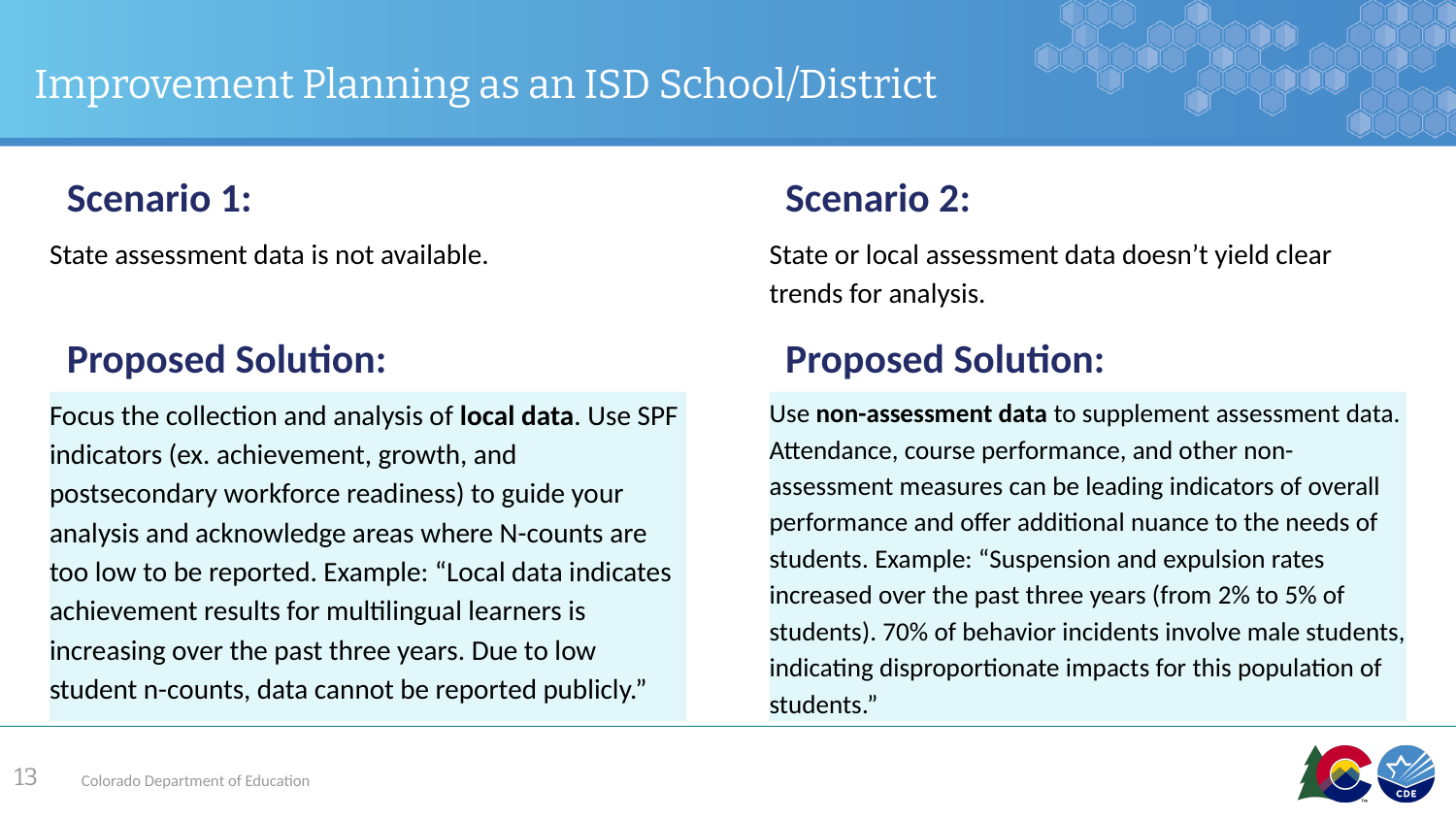

# Improvement Planning as an ISD School/District
Scenario 1:
Scenario 2:
State assessment data is not available.
State or local assessment data doesn’t yield clear trends for analysis.
Proposed Solution:
Proposed Solution:
Use non-assessment data to supplement assessment data. Attendance, course performance, and other non-assessment measures can be leading indicators of overall performance and offer additional nuance to the needs of students. Example: “Suspension and expulsion rates increased over the past three years (from 2% to 5% of students). 70% of behavior incidents involve male students, indicating disproportionate impacts for this population of students.”
Focus the collection and analysis of local data. Use SPF indicators (ex. achievement, growth, and postsecondary workforce readiness) to guide your analysis and acknowledge areas where N-counts are too low to be reported. Example: “Local data indicates achievement results for multilingual learners is increasing over the past three years. Due to low student n-counts, data cannot be reported publicly.”
13